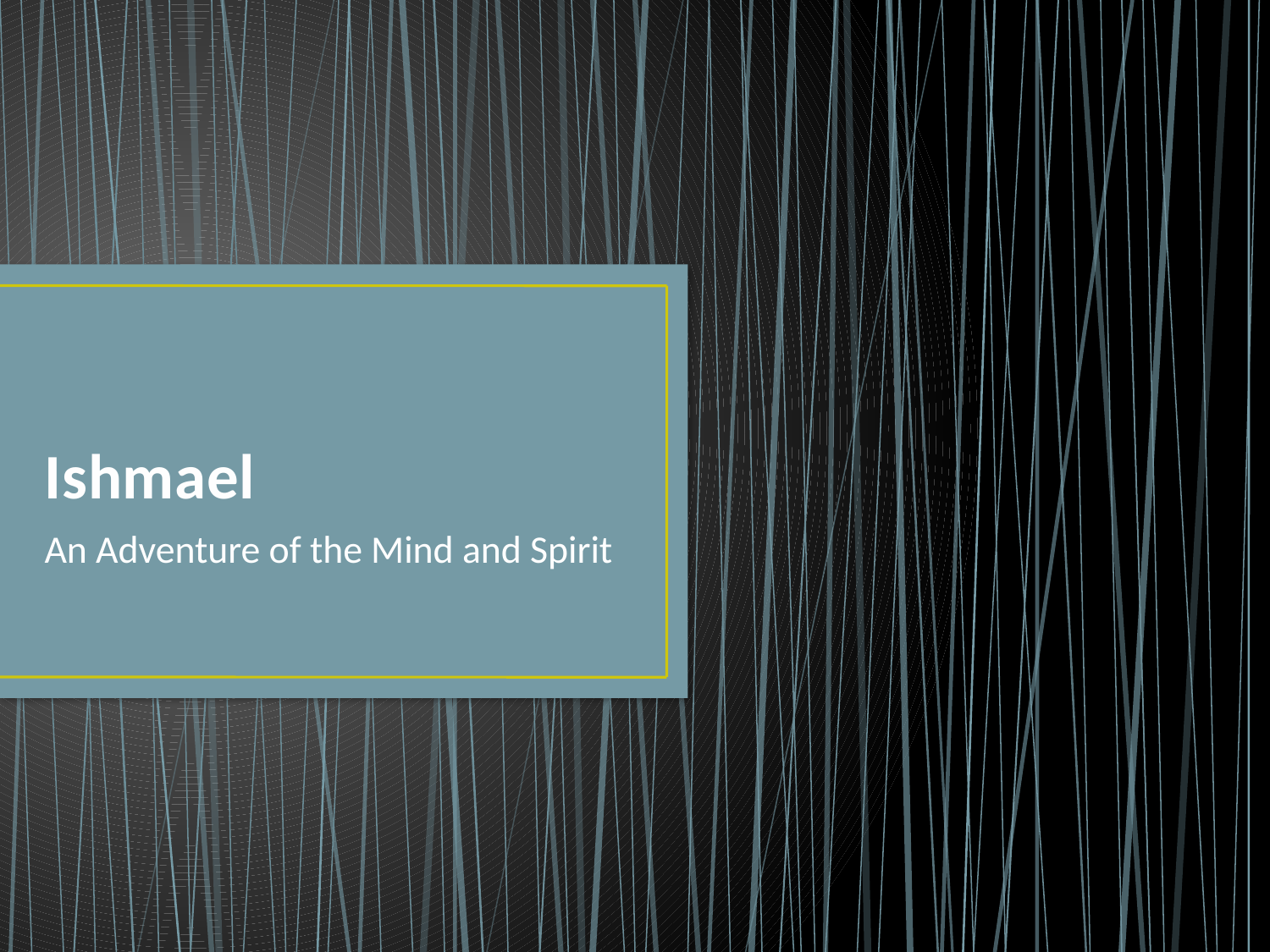

# Ishmael
An Adventure of the Mind and Spirit